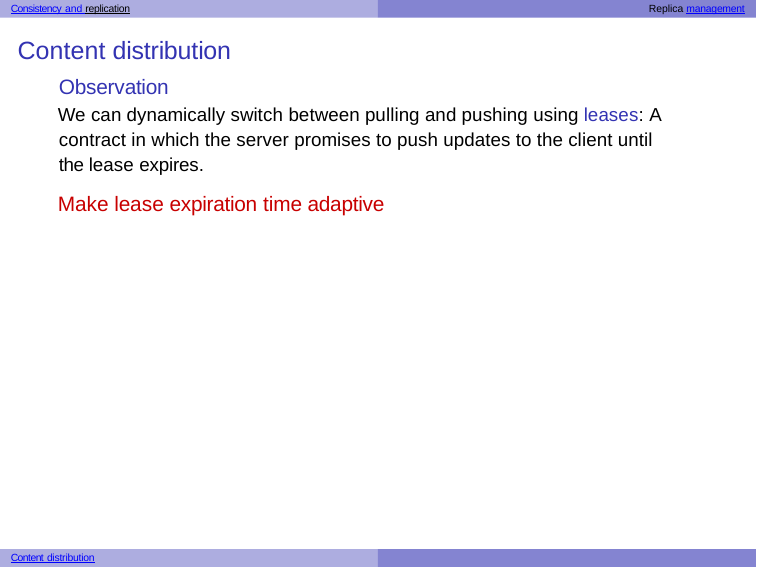

Consistency and replication	Replica management
# Content distribution
Observation
We can dynamically switch between pulling and pushing using leases: A contract in which the server promises to push updates to the client until the lease expires.
Make lease expiration time adaptive

Content distribution